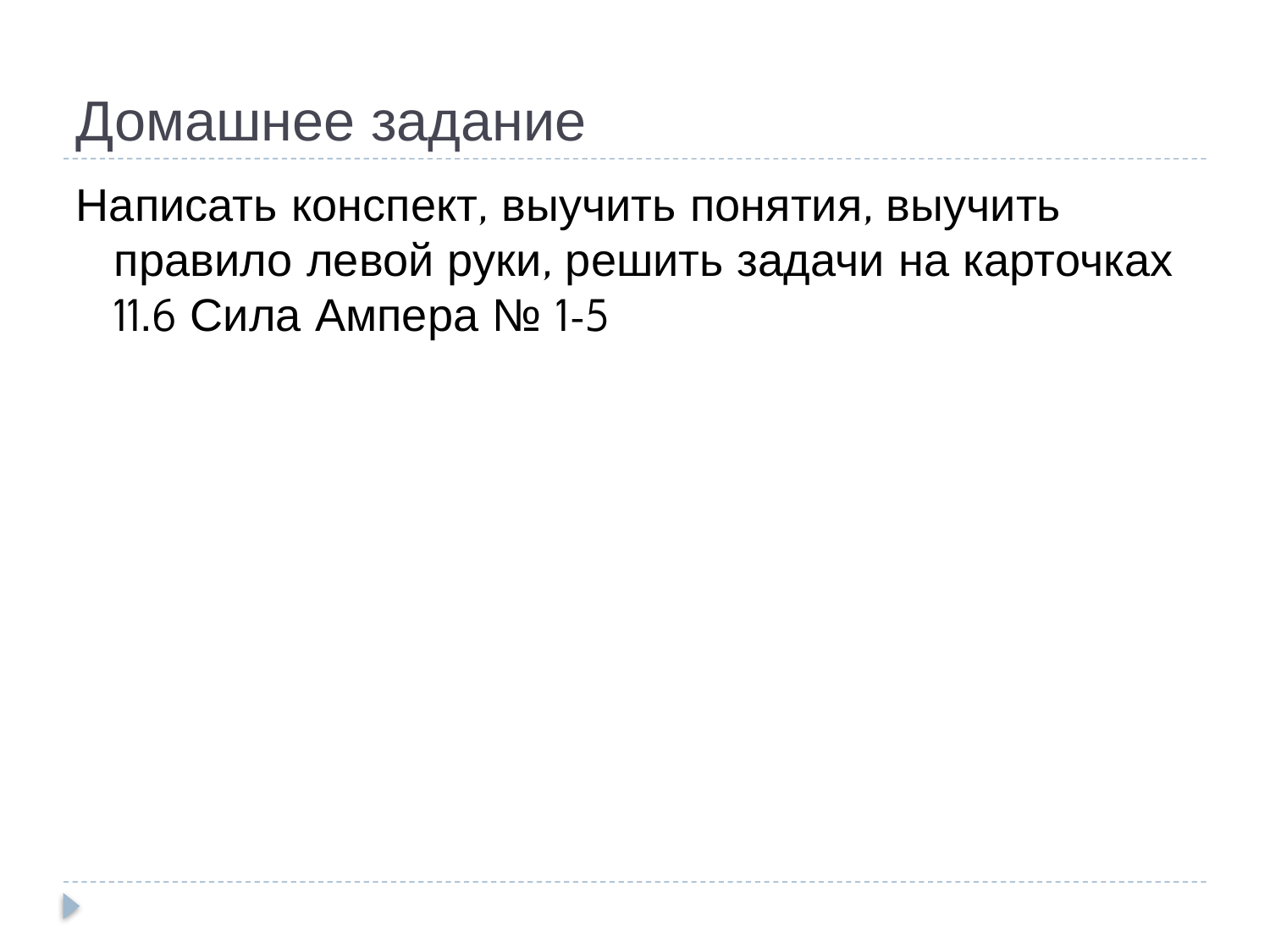

# Домашнее задание
Написать конспект, выучить понятия, выучить правило левой руки, решить задачи на карточках 11.6 Сила Ампера № 1-5